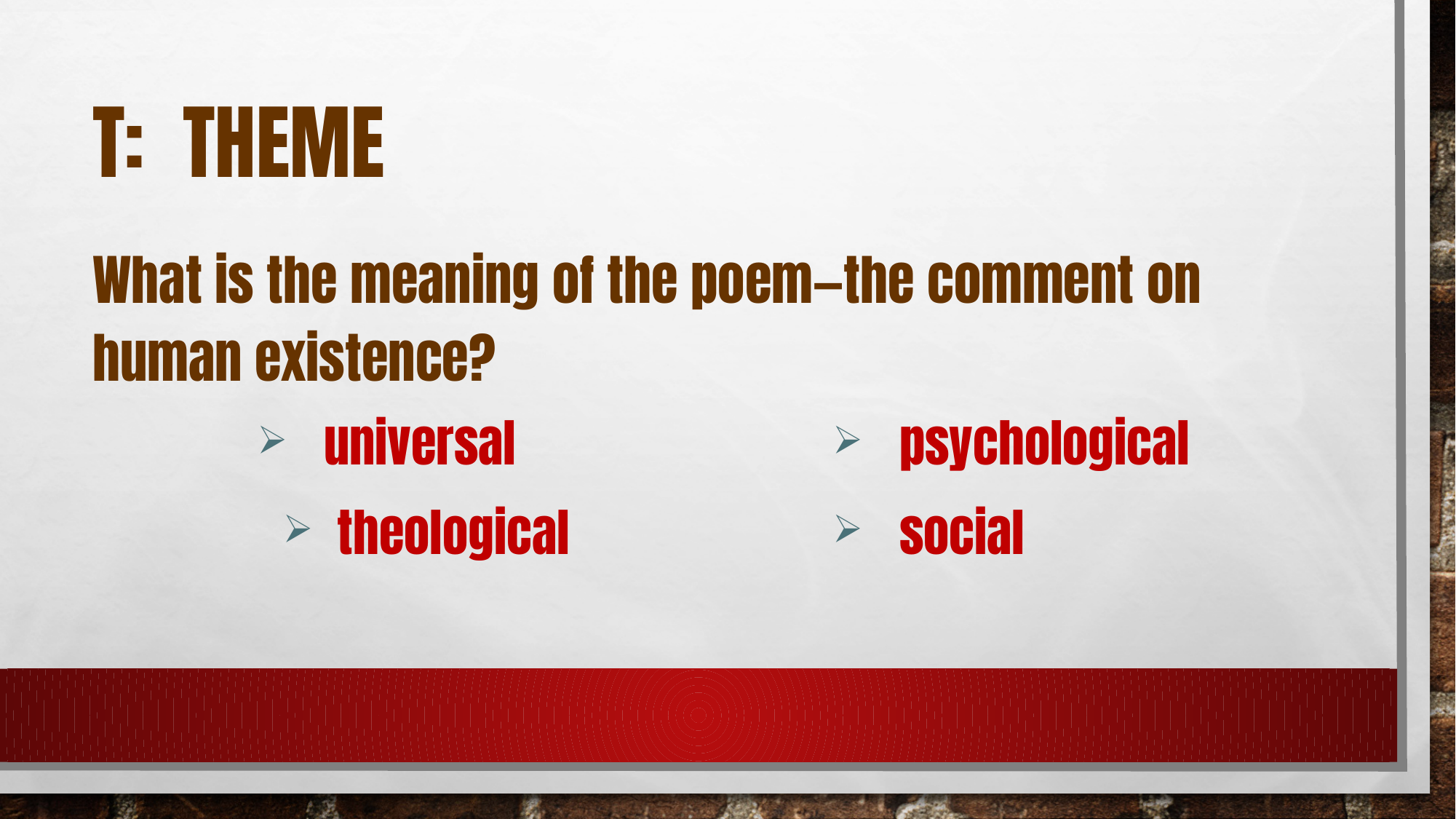

# T:  THEME
What is the meaning of the poem—the comment on human existence?
   universal
theological
   psychological
   social